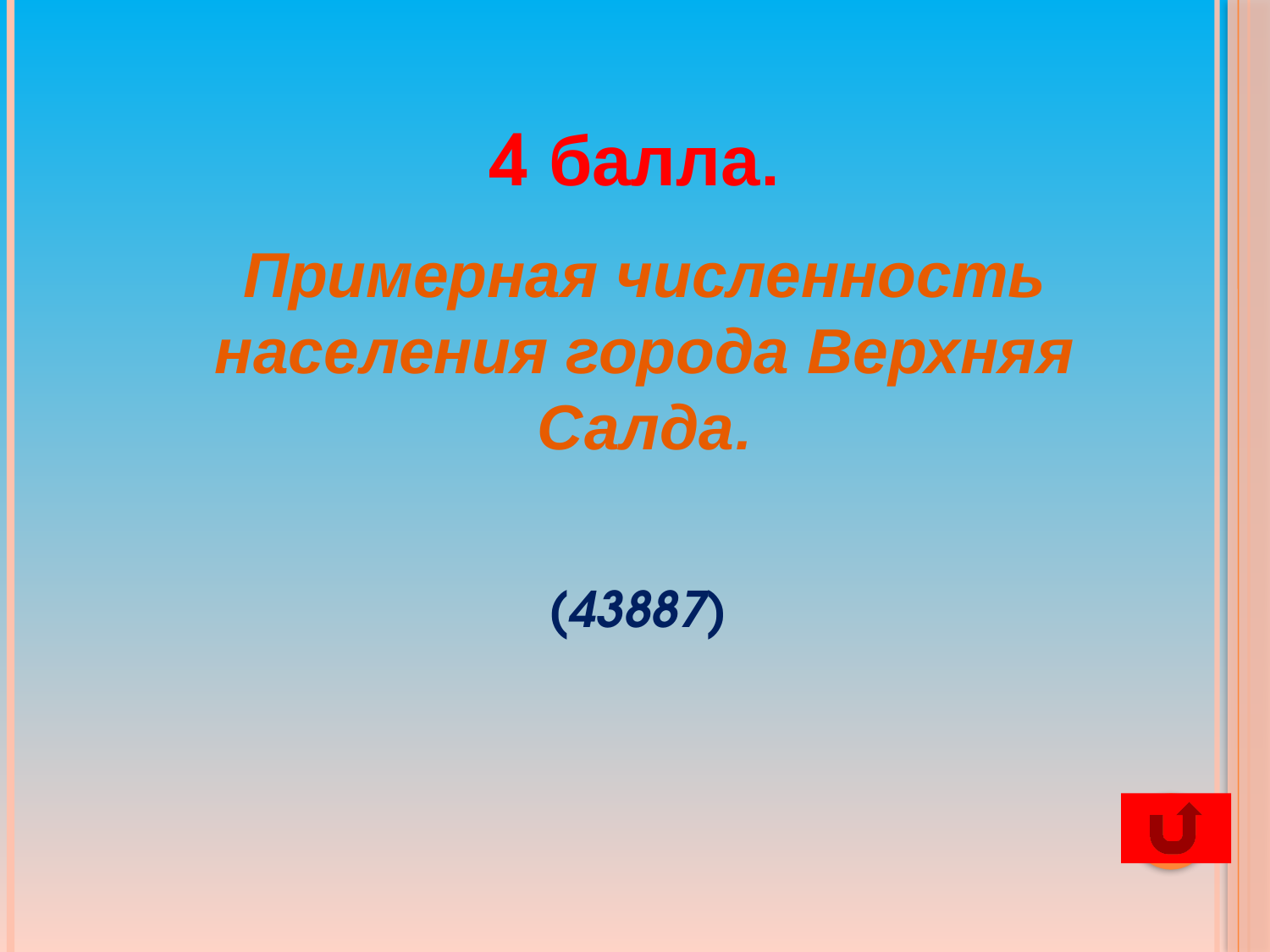

4 балла.

Примерная численность населения города Верхняя Салда.

(43887)